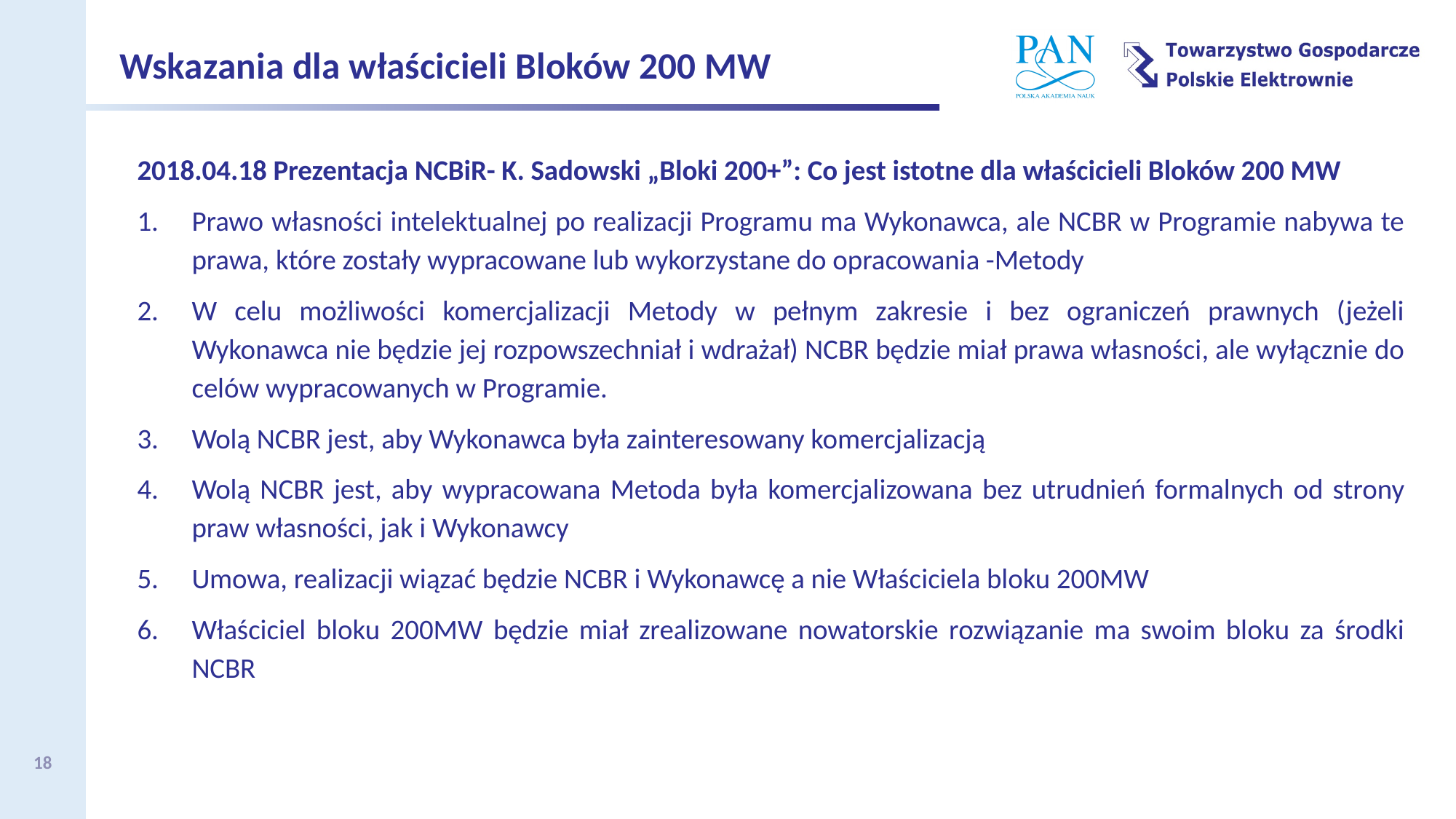

Wskazania dla właścicieli Bloków 200 MW
2018.04.18 Prezentacja NCBiR- K. Sadowski „Bloki 200+”: Co jest istotne dla właścicieli Bloków 200 MW
Prawo własności intelektualnej po realizacji Programu ma Wykonawca, ale NCBR w Programie nabywa te prawa, które zostały wypracowane lub wykorzystane do opracowania -Metody
W celu możliwości komercjalizacji Metody w pełnym zakresie i bez ograniczeń prawnych (jeżeli Wykonawca nie będzie jej rozpowszechniał i wdrażał) NCBR będzie miał prawa własności, ale wyłącznie do celów wypracowanych w Programie.
Wolą NCBR jest, aby Wykonawca była zainteresowany komercjalizacją
Wolą NCBR jest, aby wypracowana Metoda była komercjalizowana bez utrudnień formalnych od strony praw własności, jak i Wykonawcy
Umowa, realizacji wiązać będzie NCBR i Wykonawcę a nie Właściciela bloku 200MW
Właściciel bloku 200MW będzie miał zrealizowane nowatorskie rozwiązanie ma swoim bloku za środki NCBR

18